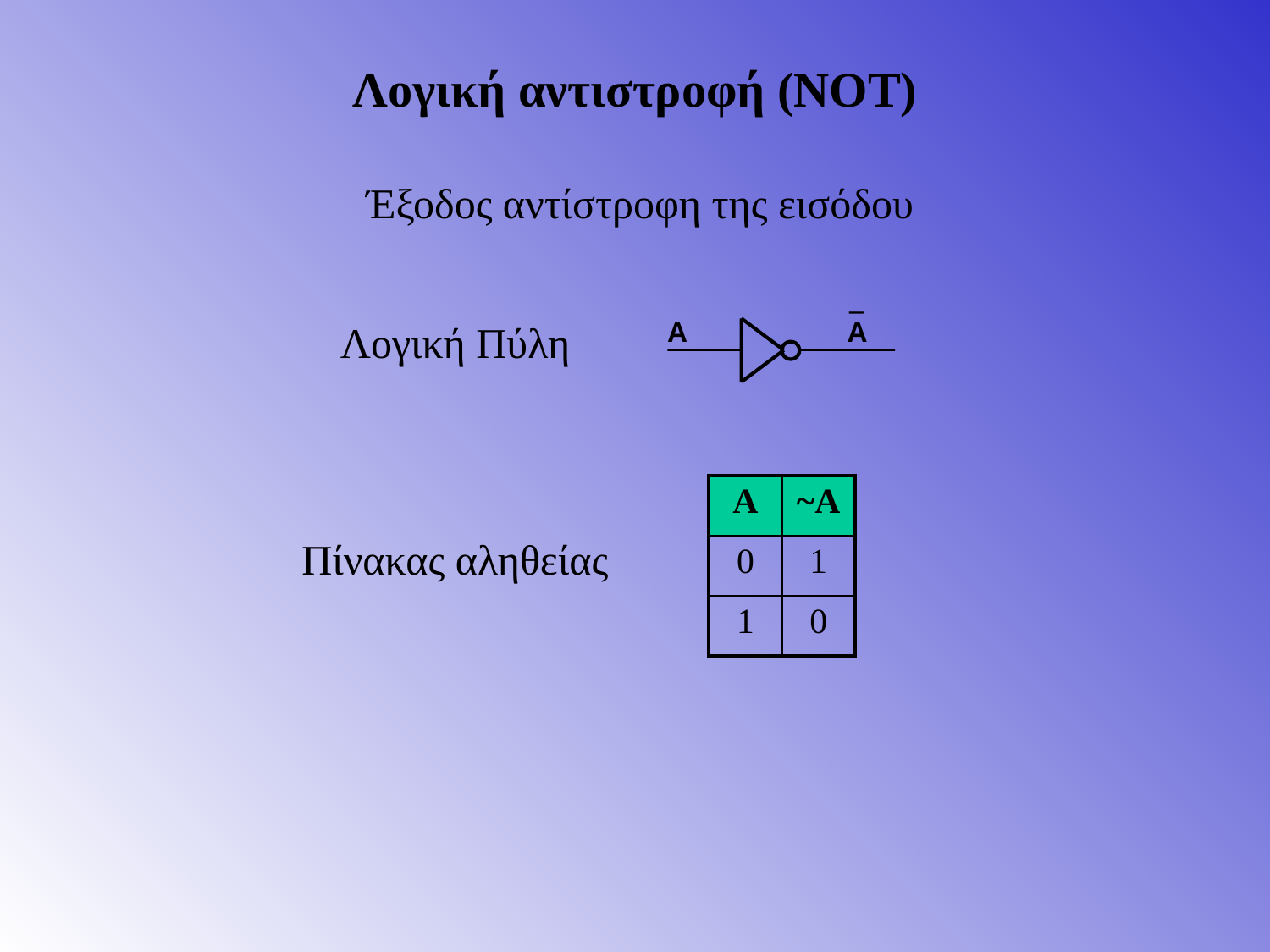

# Λογική αντιστροφή (NOT)
Έξοδος αντίστροφη της εισόδου
_
A
A

Λογική Πύλη

Πίνακας αληθείας
| A | ~A |
| --- | --- |
| 0 | 1 |
| 1 | 0 |